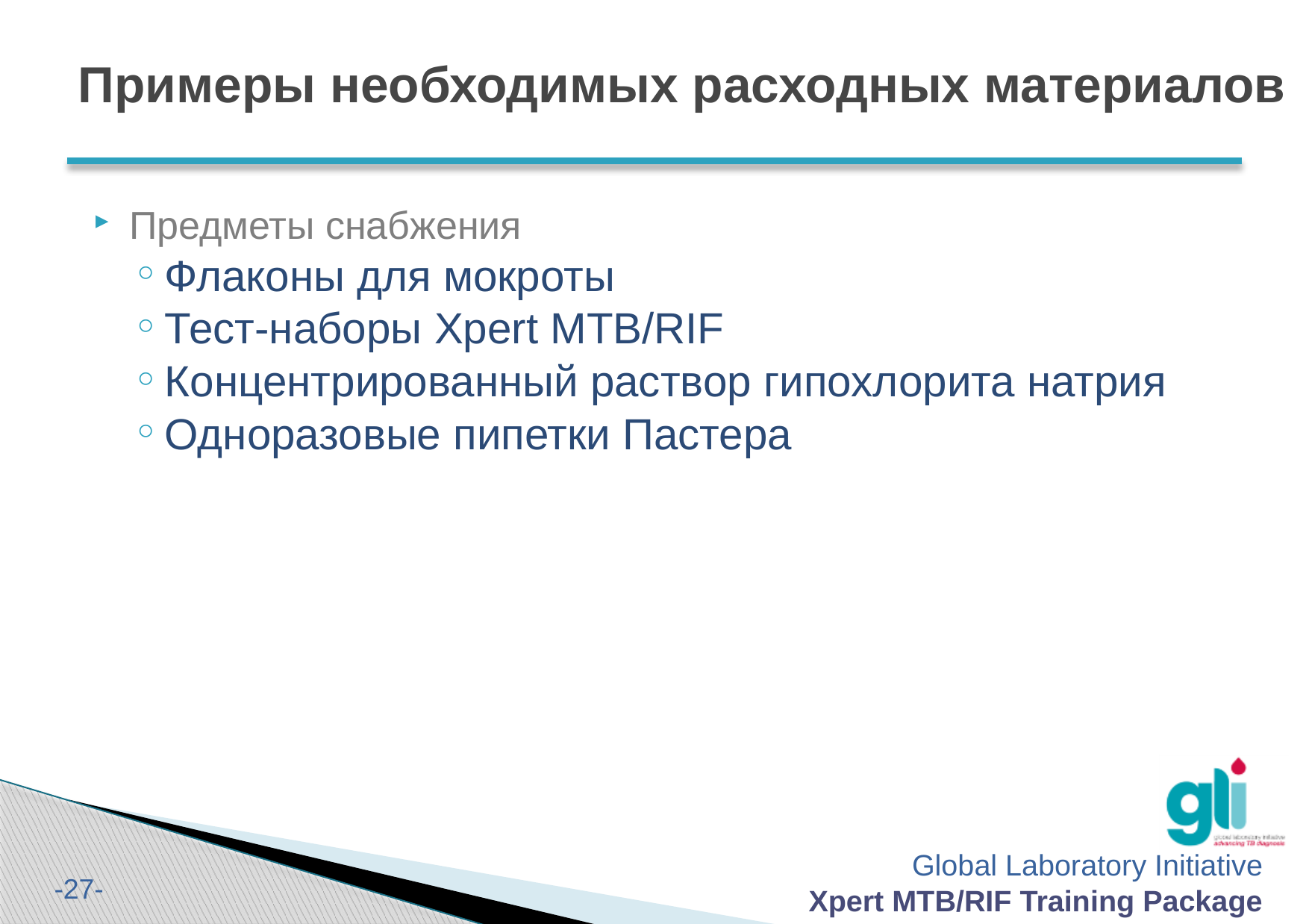

# Примеры необходимых расходных материалов
Предметы снабжения
Флаконы для мокроты
Тест-наборы Xpert MTB/RIF
Концентрированный раствор гипохлорита натрия
Одноразовые пипетки Пастера